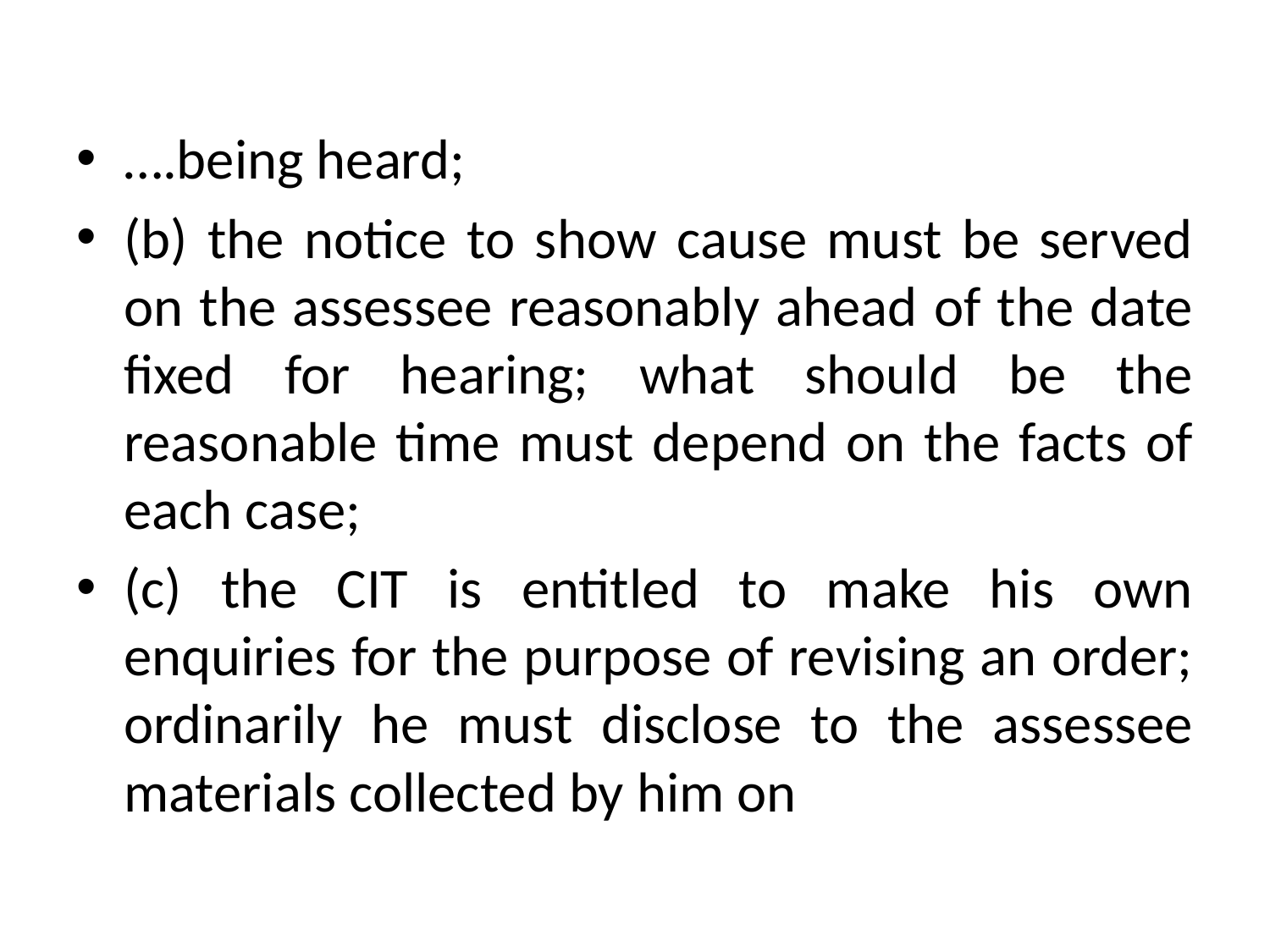

#
….being heard;
(b) the notice to show cause must be served on the assessee reasonably ahead of the date fixed for hearing; what should be the reasonable time must depend on the facts of each case;
(c) the CIT is entitled to make his own enquiries for the purpose of revising an order; ordinarily he must disclose to the assessee materials collected by him on